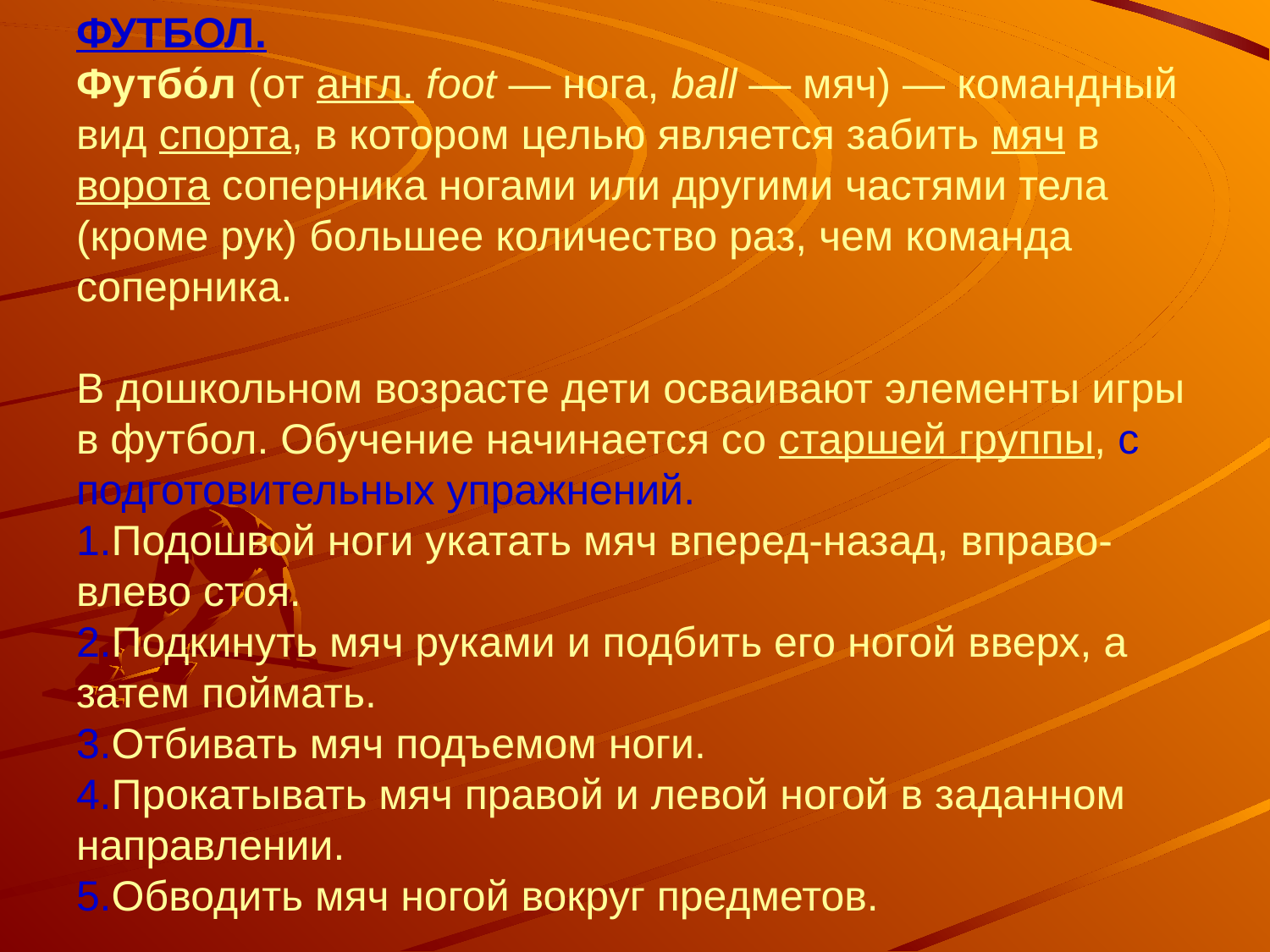

# ФУТБОЛ. Футбо́л (от англ. foot — нога, ball — мяч) — командный вид спорта, в котором целью является забить мяч в ворота соперника ногами или другими частями тела (кроме рук) большее количество раз, чем команда соперника. В дошкольном возрасте дети осваивают элементы игры в футбол. Обучение начинается со старшей группы, с подготовительных упражнений. 1.Подошвой ноги укатать мяч вперед-назад, вправо-влево стоя. 2.Подкинуть мяч руками и подбить его ногой вверх, а затем поймать. 3.Отбивать мяч подъемом ноги. 4.Прокатывать мяч правой и левой ногой в заданном направлении. 5.Обводить мяч ногой вокруг предметов.